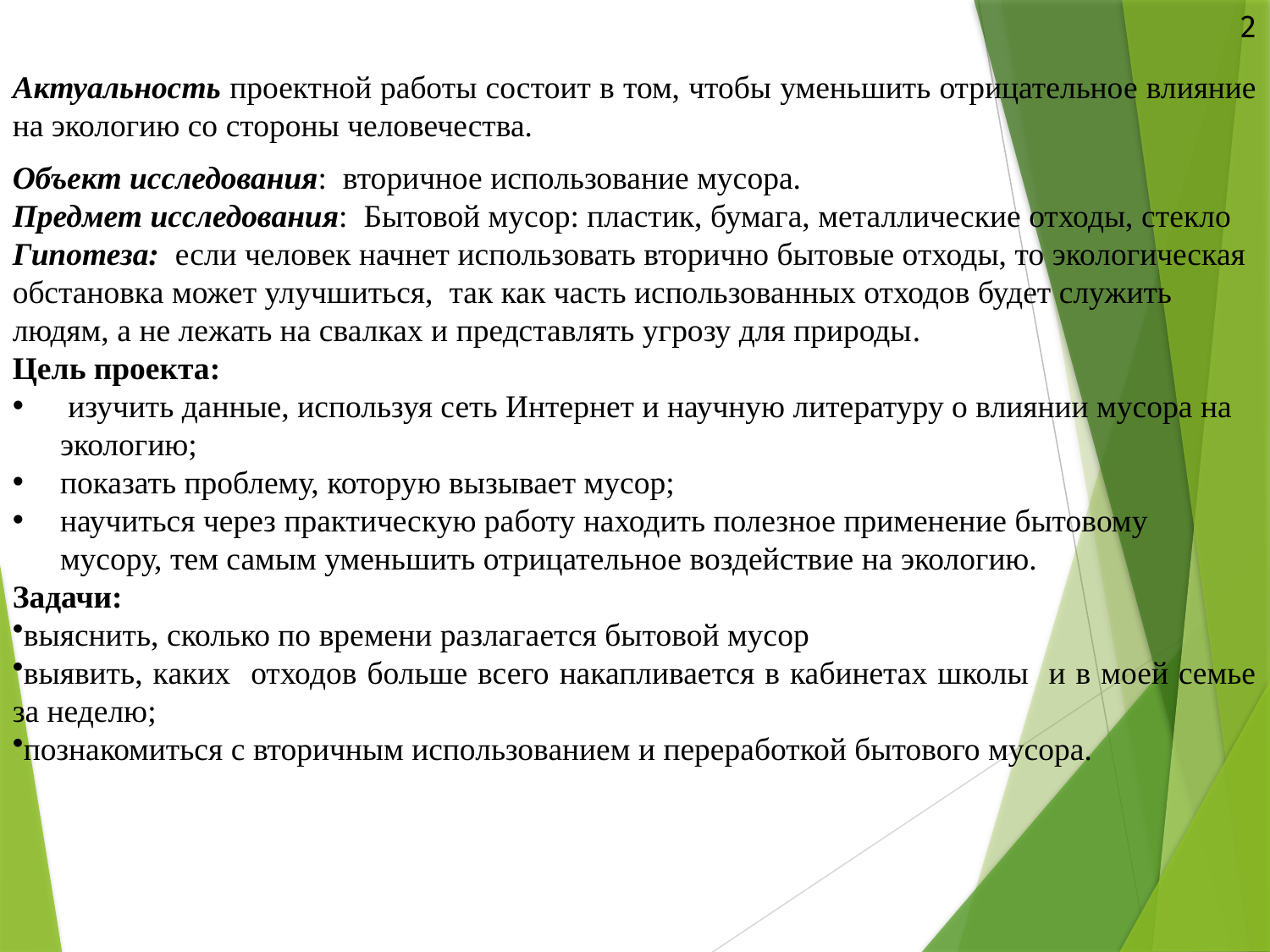

Актуальность проектной работы состоит в том, чтобы уменьшить отрицательное влияние на экологию со стороны человечества.
Объект исследования:  вторичное использование мусора.
Предмет исследования:  Бытовой мусор: пластик, бумага, металлические отходы, стекло
Гипотеза:  если человек начнет использовать вторично бытовые отходы, то экологическая обстановка может улучшиться,  так как часть использованных отходов будет служить людям, а не лежать на свалках и представлять угрозу для природы.
Цель проекта:
 изучить данные, используя сеть Интернет и научную литературу о влиянии мусора на экологию;
показать проблему, которую вызывает мусор;
научиться через практическую работу находить полезное применение бытовому мусору, тем самым уменьшить отрицательное воздействие на экологию.
Задачи:
выяснить, сколько по времени разлагается бытовой мусор
выявить, каких  отходов больше всего накапливается в кабинетах школы  и в моей семье за неделю;
познакомиться с вторичным использованием и переработкой бытового мусора.

2